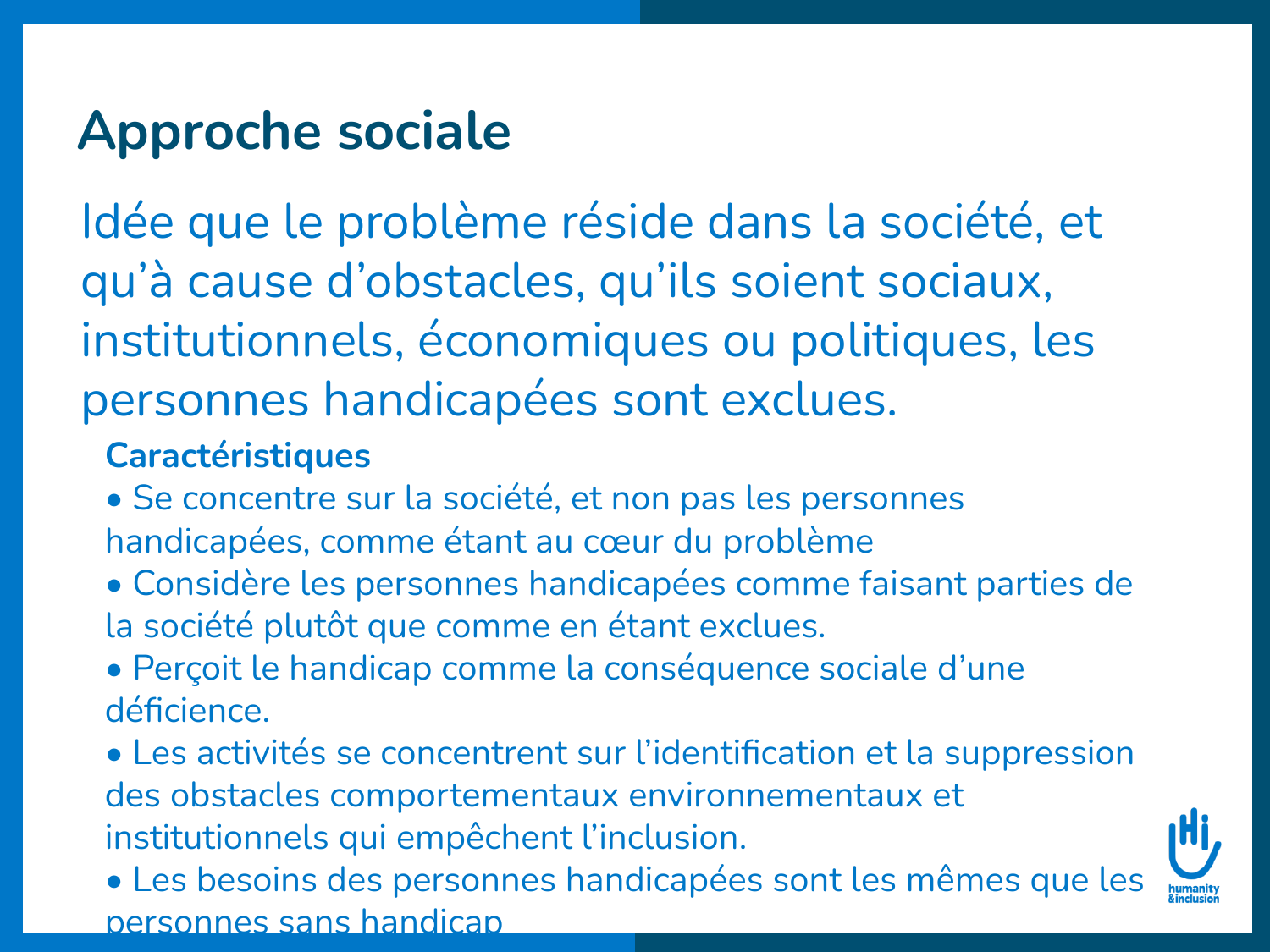

# Approche sociale
Idée que le problème réside dans la société, et qu’à cause d’obstacles, qu’ils soient sociaux, institutionnels, économiques ou politiques, les personnes handicapées sont exclues.
Caractéristiques
• Se concentre sur la société, et non pas les personnes handicapées, comme étant au cœur du problème
• Considère les personnes handicapées comme faisant parties de la société plutôt que comme en étant exclues.
• Perçoit le handicap comme la conséquence sociale d’une déficience.
• Les activités se concentrent sur l’identification et la suppression des obstacles comportementaux environnementaux et institutionnels qui empêchent l’inclusion.
• Les besoins des personnes handicapées sont les mêmes que les personnes sans handicap